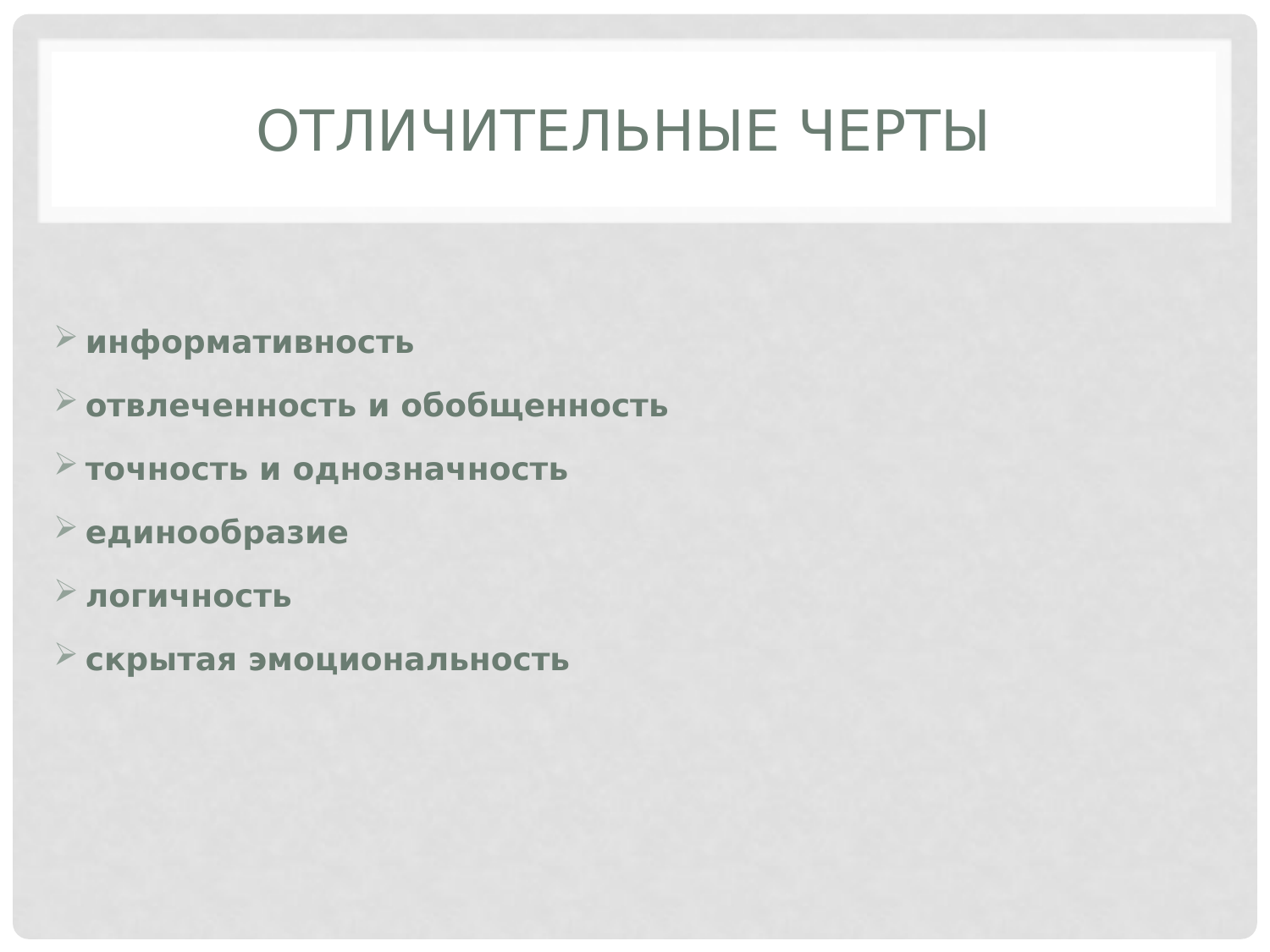

# ОТЛИЧИТЕЛЬНЫЕ ЧЕРТЫ
информативность
отвлеченность и обобщенность
точность и однозначность
единообразие
логичность
скрытая эмоциональность